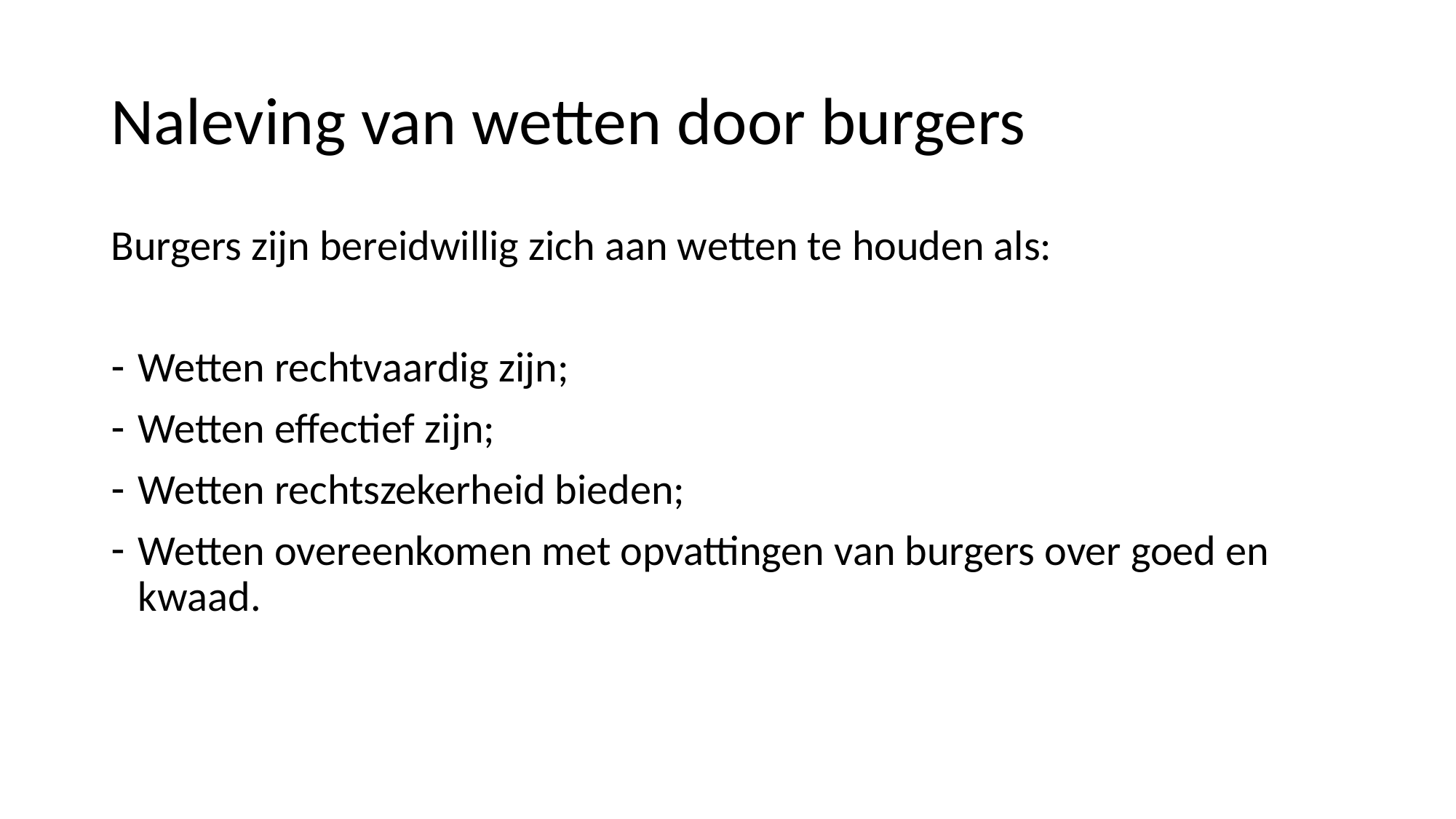

# Naleving van wetten door burgers
Burgers zijn bereidwillig zich aan wetten te houden als:

Wetten rechtvaardig zijn;
Wetten effectief zijn;
Wetten rechtszekerheid bieden;
Wetten overeenkomen met opvattingen van burgers over goed en kwaad.